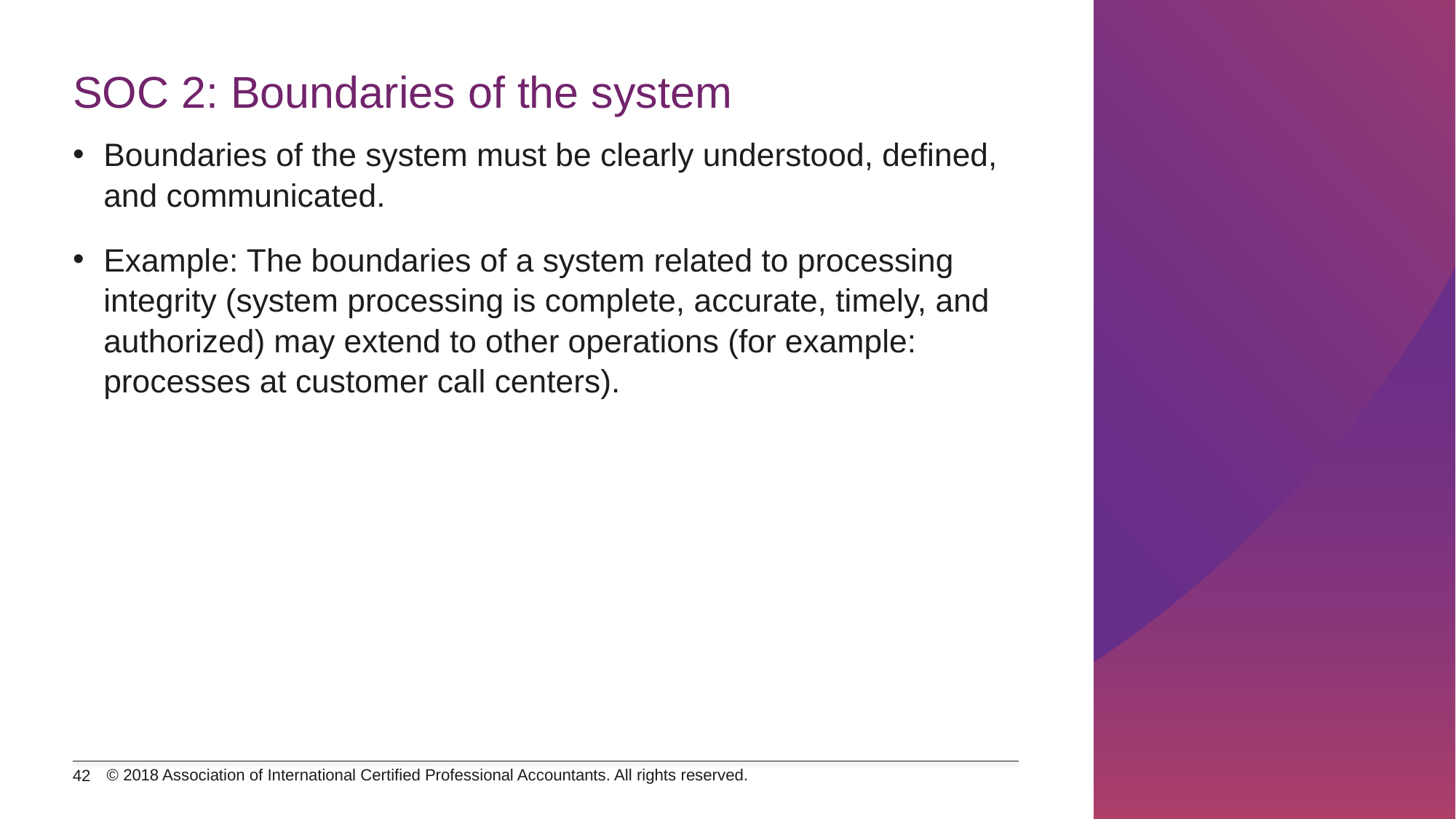

# SOC 2: Boundaries of the system
Boundaries of the system must be clearly understood, defined, and communicated.
Example: The boundaries of a system related to processing integrity (system processing is complete, accurate, timely, and authorized) may extend to other operations (for example: processes at customer call centers).

© 2018 Association of International Certified Professional Accountants. All rights reserved.
42